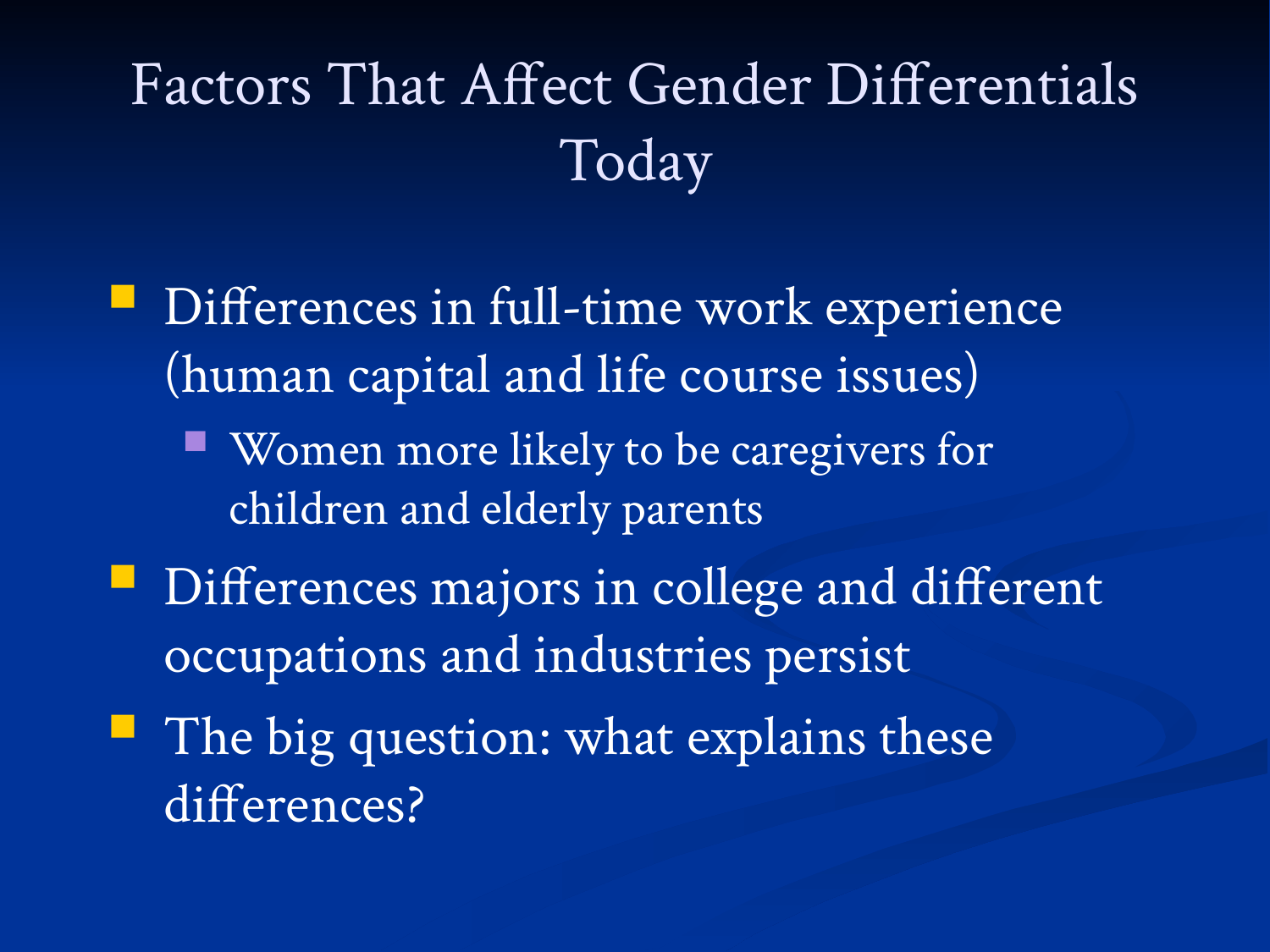

Factors That Affect Gender Differentials Today
# Differences in full-time work experience (human capital and life course issues)
Women more likely to be caregivers for children and elderly parents
Differences majors in college and different occupations and industries persist
The big question: what explains these differences?